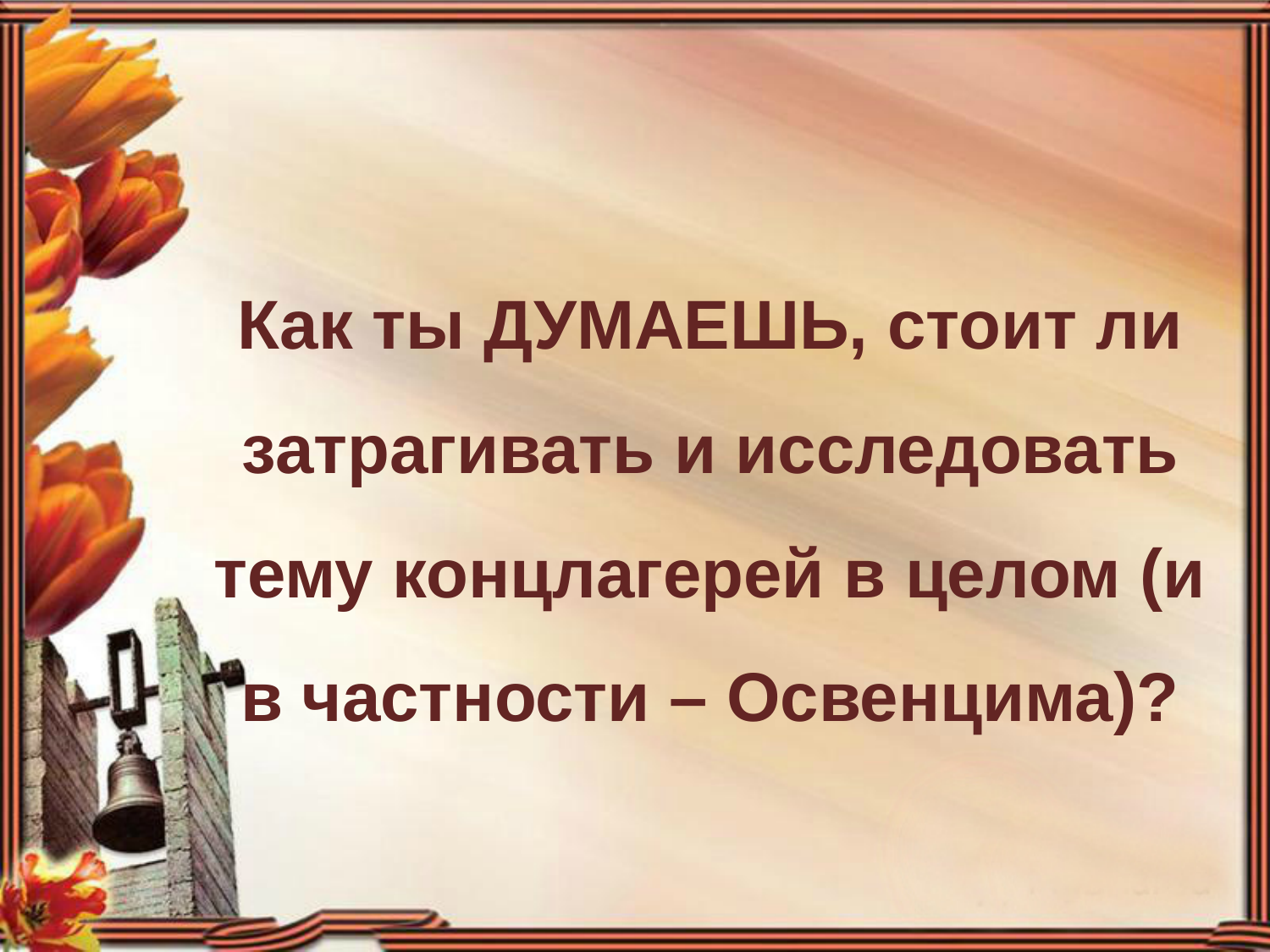

# Как ты ДУМАЕШЬ, стоит ли затрагивать и исследовать тему концлагерей в целом (и в частности – Освенцима)?